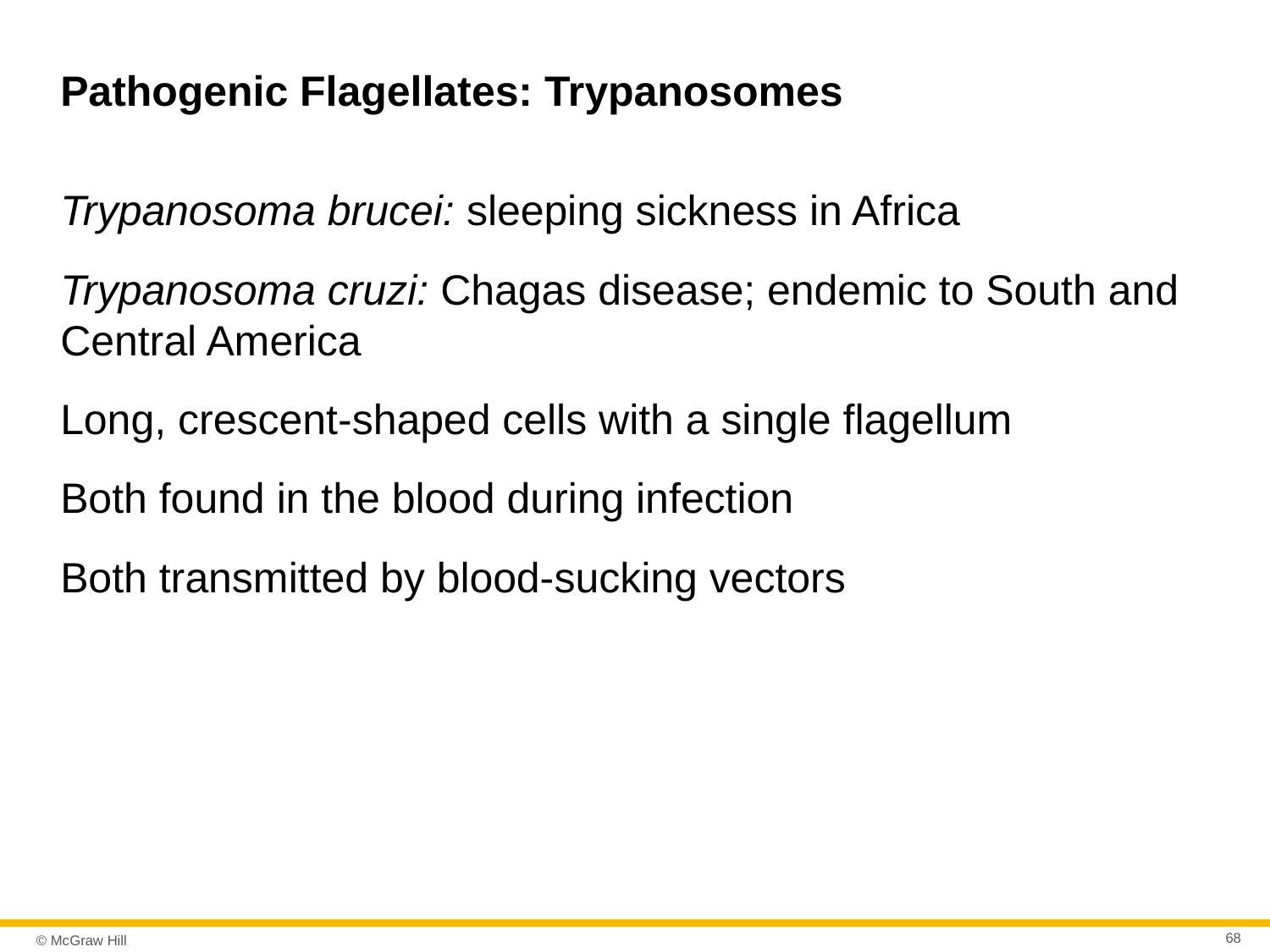

# Pathogenic Flagellates: Trypanosomes
Trypanosoma brucei: sleeping sickness in Africa
Trypanosoma cruzi: Chagas disease; endemic to South and Central America
Long, crescent-shaped cells with a single flagellum
Both found in the blood during infection
Both transmitted by blood-sucking vectors